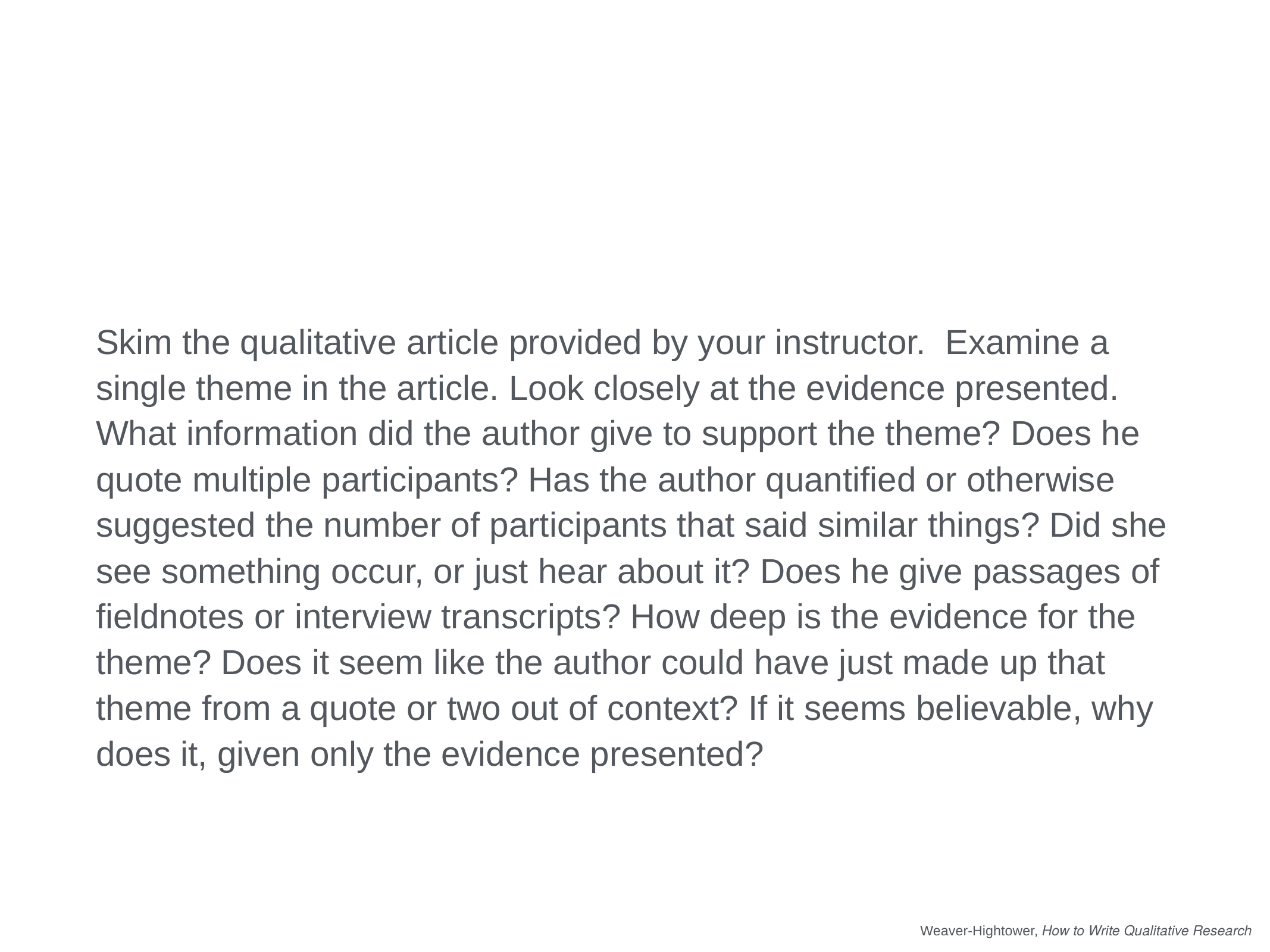

# ACTIVITY: SUPPORTING A THEME
Skim the qualitative article provided by your instructor.  Examine a single theme in the article. Look closely at the evidence presented. What information did the author give to support the theme? Does he quote multiple participants? Has the author quantified or otherwise suggested the number of participants that said similar things? Did she see something occur, or just hear about it? Does he give passages of fieldnotes or interview transcripts? How deep is the evidence for the theme? Does it seem like the author could have just made up that theme from a quote or two out of context? If it seems believable, why does it, given only the evidence presented?